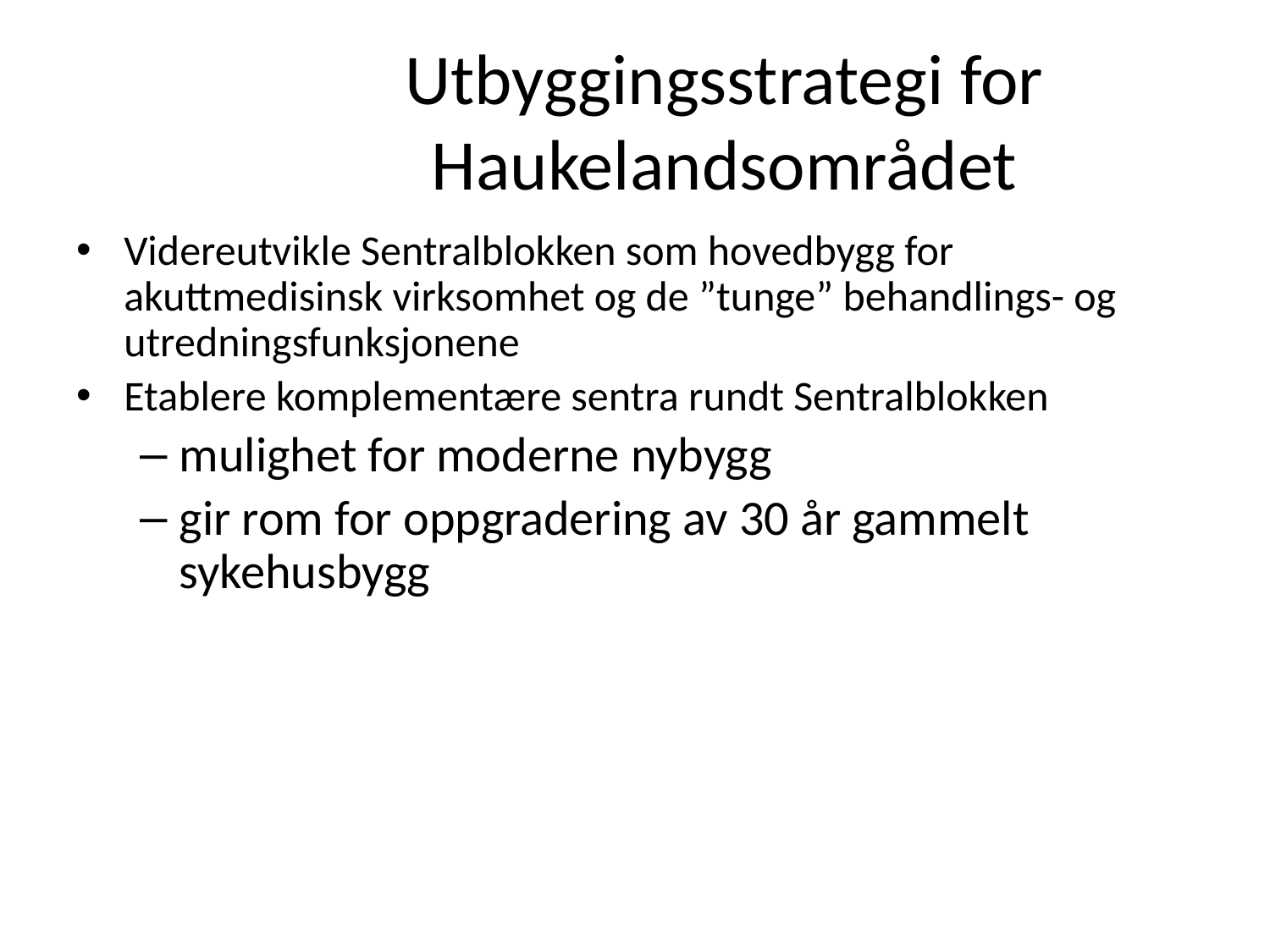

# Utbyggingsstrategi for Haukelandsområdet
Videreutvikle Sentralblokken som hovedbygg for akuttmedisinsk virksomhet og de ”tunge” behandlings- og utredningsfunksjonene
Etablere komplementære sentra rundt Sentralblokken
mulighet for moderne nybygg
gir rom for oppgradering av 30 år gammelt sykehusbygg